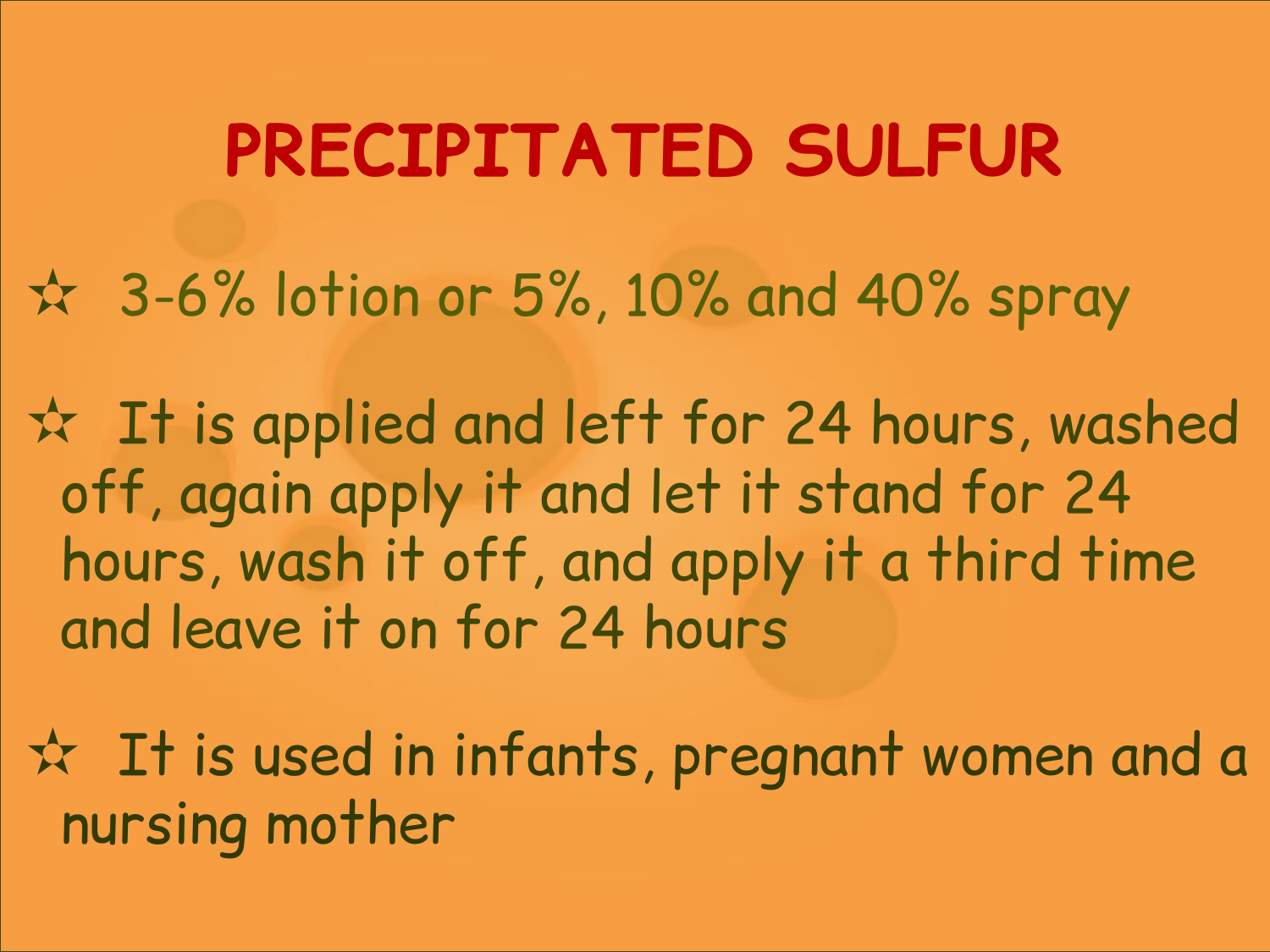

PRECIPITATED SULFUR

 ✫  3-6% lotion or 5%, 10% and 40% spray

 ✫  It is applied and left for 24 hours, washed off, again apply it and let it stand for 24 hours, wash it off, and apply it a third time and leave it on for 24 hours

 ✫  It is used in infants, pregnant women and a nursing mother

#